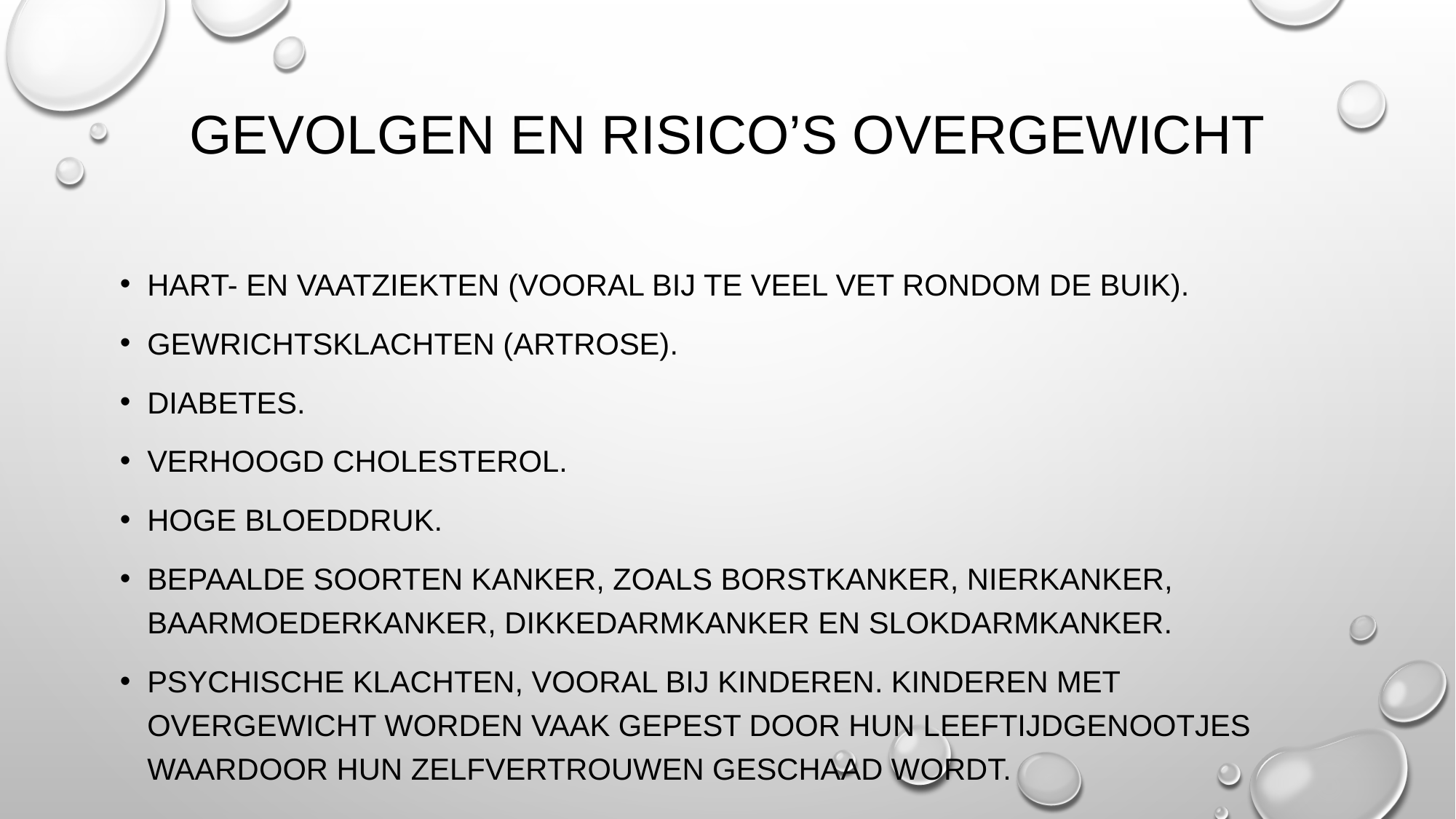

# Gevolgen en risico’s overgewicht

Hart- en vaatziekten (vooral bij te veel vet rondom de buik).
Gewrichtsklachten (artrose).
Diabetes.
Verhoogd cholesterol.
Hoge bloeddruk.
Bepaalde soorten kanker, zoals borstkanker, nierkanker, baarmoederkanker, dikkedarmkanker en slokdarmkanker.
psychische klachten, vooral bij kinderen. Kinderen met overgewicht worden vaak gepest door hun leeftijdgenootjes waardoor hun zelfvertrouwen geschaad wordt.